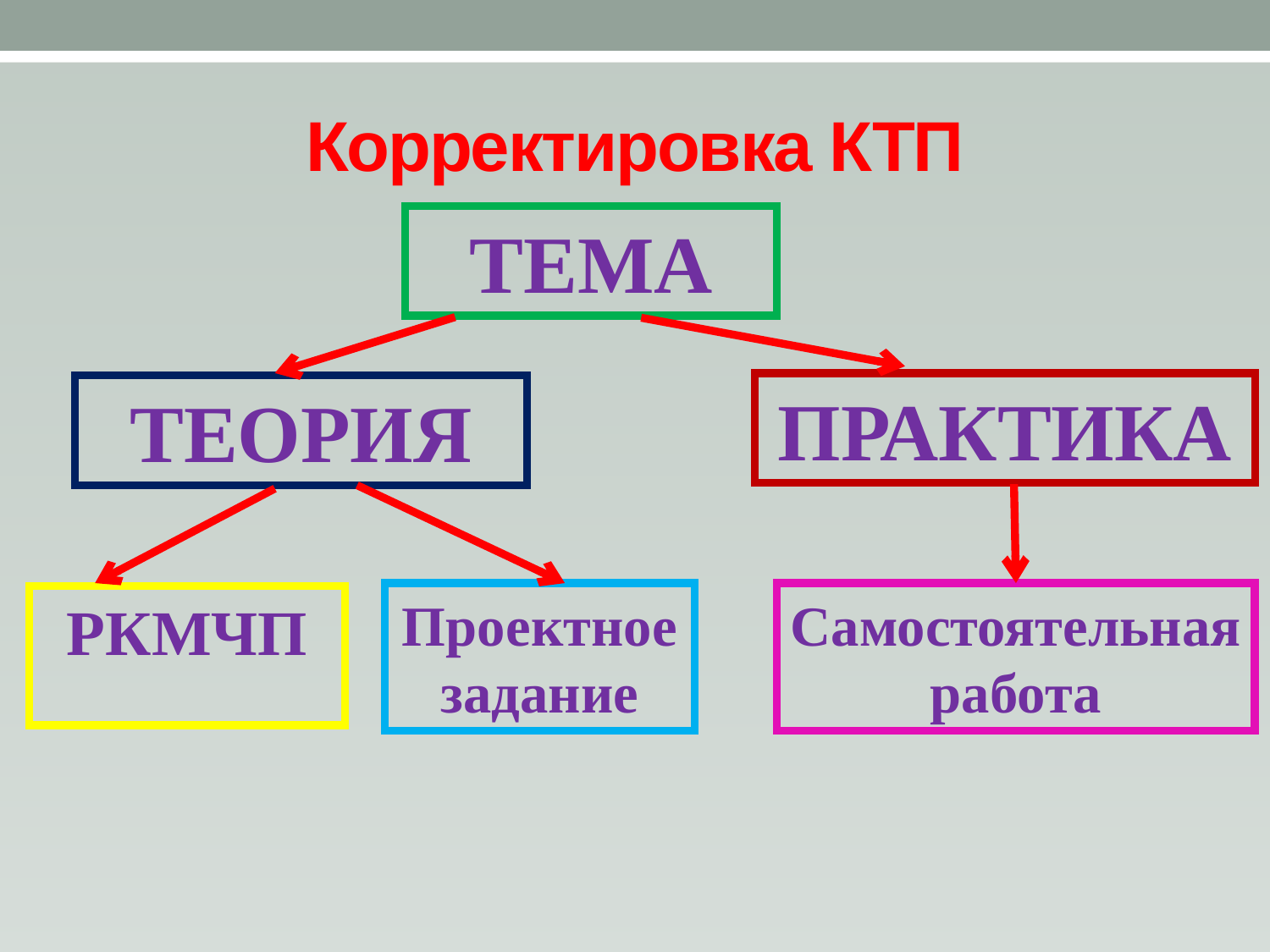

# Корректировка КТП
ТЕМА
ПРАКТИКА
ТЕОРИЯ
Проектное задание
Самостоятельная работа
РКМЧП